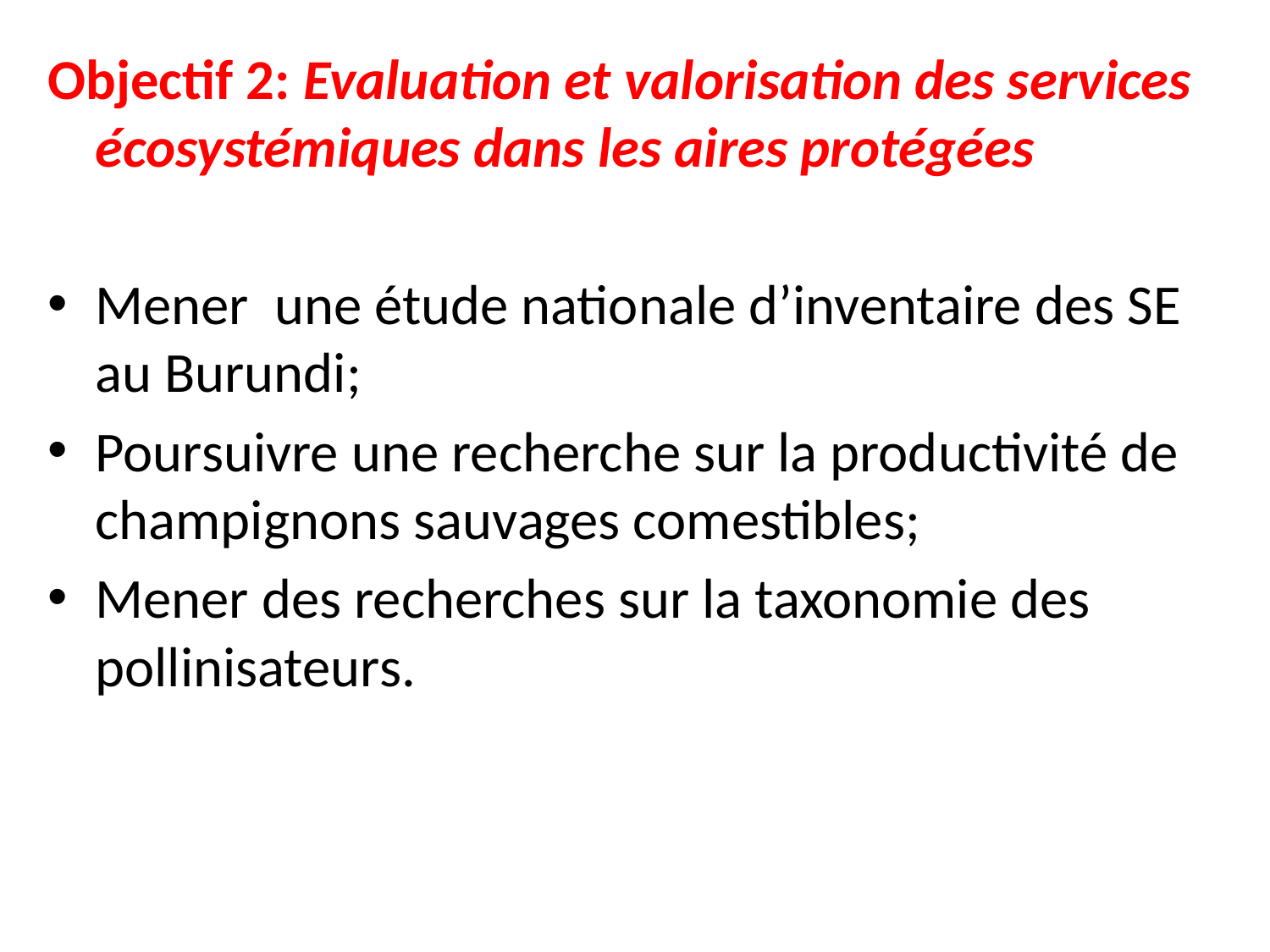

Objectif 2: Evaluation et valorisation des services écosystémiques dans les aires protégées

Mener  une étude nationale d’inventaire des SE au Burundi;
Poursuivre une recherche sur la productivité de champignons sauvages comestibles;
Mener des recherches sur la taxonomie des pollinisateurs.